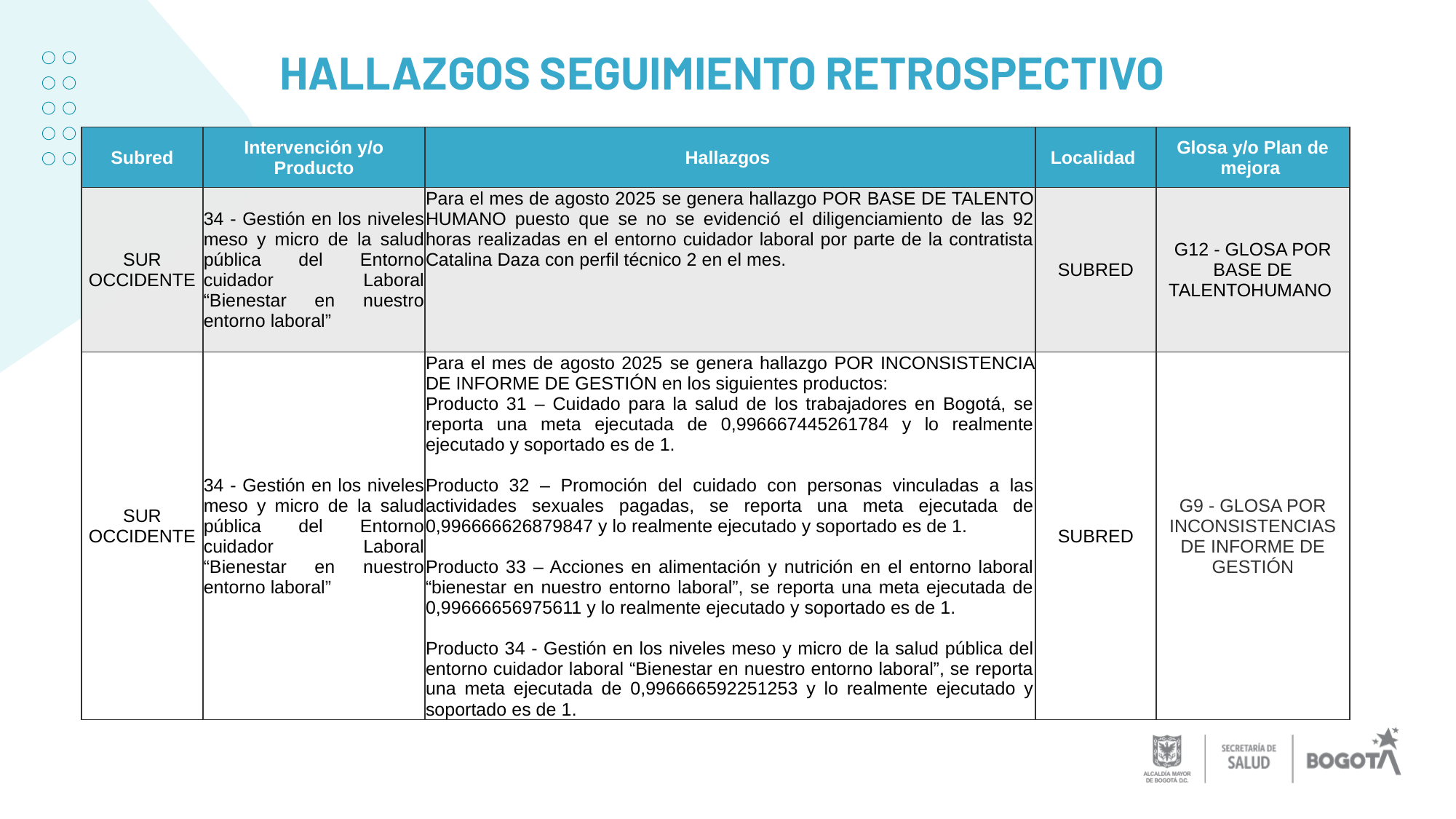

# HALLAZGOS SEGUIMIENTO RETROSPECTIVO
| Subred | Intervención y/o Producto | Hallazgos | Localidad | Glosa y/o Plan de mejora |
| --- | --- | --- | --- | --- |
| SUR OCCIDENTE | 34 - Gestión en los niveles meso y micro de la salud pública del Entorno cuidador Laboral “Bienestar en nuestro entorno laboral” | Para el mes de agosto 2025 se genera hallazgo POR BASE DE TALENTO HUMANO puesto que se no se evidenció el diligenciamiento de las 92 horas realizadas en el entorno cuidador laboral por parte de la contratista Catalina Daza con perfil técnico 2 en el mes. | SUBRED | G12 - GLOSA POR BASE DE TALENTOHUMANO |
| SUR OCCIDENTE | 34 - Gestión en los niveles meso y micro de la salud pública del Entorno cuidador Laboral “Bienestar en nuestro entorno laboral” | Para el mes de agosto 2025 se genera hallazgo POR INCONSISTENCIA DE INFORME DE GESTIÓN en los siguientes productos: Producto 31 – Cuidado para la salud de los trabajadores en Bogotá, se reporta una meta ejecutada de 0,996667445261784 y lo realmente ejecutado y soportado es de 1. Producto 32 – Promoción del cuidado con personas vinculadas a las actividades sexuales pagadas, se reporta una meta ejecutada de 0,996666626879847 y lo realmente ejecutado y soportado es de 1. Producto 33 – Acciones en alimentación y nutrición en el entorno laboral “bienestar en nuestro entorno laboral”, se reporta una meta ejecutada de 0,99666656975611 y lo realmente ejecutado y soportado es de 1. Producto 34 - Gestión en los niveles meso y micro de la salud pública del entorno cuidador laboral “Bienestar en nuestro entorno laboral”, se reporta una meta ejecutada de 0,996666592251253 y lo realmente ejecutado y soportado es de 1. | SUBRED | G9 - GLOSA POR INCONSISTENCIAS DE INFORME DE GESTIÓN |